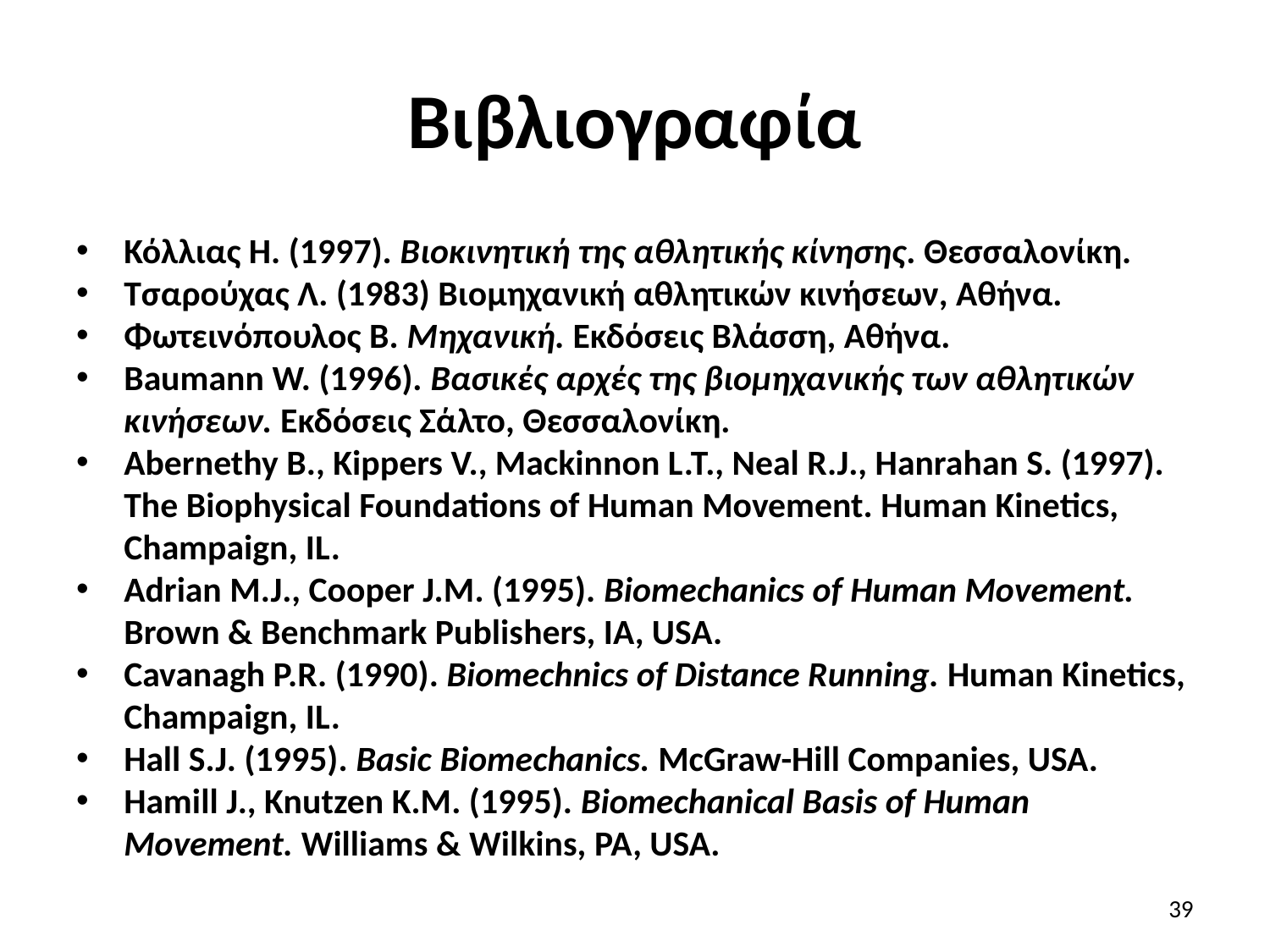

# Βιβλιογραφία
Κόλλιας Η. (1997). Βιοκινητική της αθλητικής κίνησης. Θεσσαλονίκη.
Τσαρούχας Λ. (1983) Βιομηχανική αθλητικών κινήσεων, Αθήνα.
Φωτεινόπουλος Β. Μηχανική. Εκδόσεις Βλάσση, Αθήνα.
Baumann W. (1996). Βασικές αρχές της βιομηχανικής των αθλητικών κινήσεων. Εκδόσεις Σάλτο, Θεσσαλονίκη.
Abernethy B., Kippers V., Mackinnon L.T., Neal R.J., Hanrahan S. (1997). The Biophysical Foundations of Human Movement. Human Kinetics, Champaign, IL.
Adrian M.J., Cooper J.M. (1995). Biomechanics of Human Movement. Brown & Benchmark Publishers, IA, USA.
Cavanagh P.R. (1990). Biomechnics of Distance Running. Human Kinetics, Champaign, IL.
Hall S.J. (1995). Basic Biomechanics. McGraw-Hill Companies, USA.
Hamill J., Knutzen K.M. (1995). Biomechanical Basis of Human Movement. Williams & Wilkins, PA, USA.

39